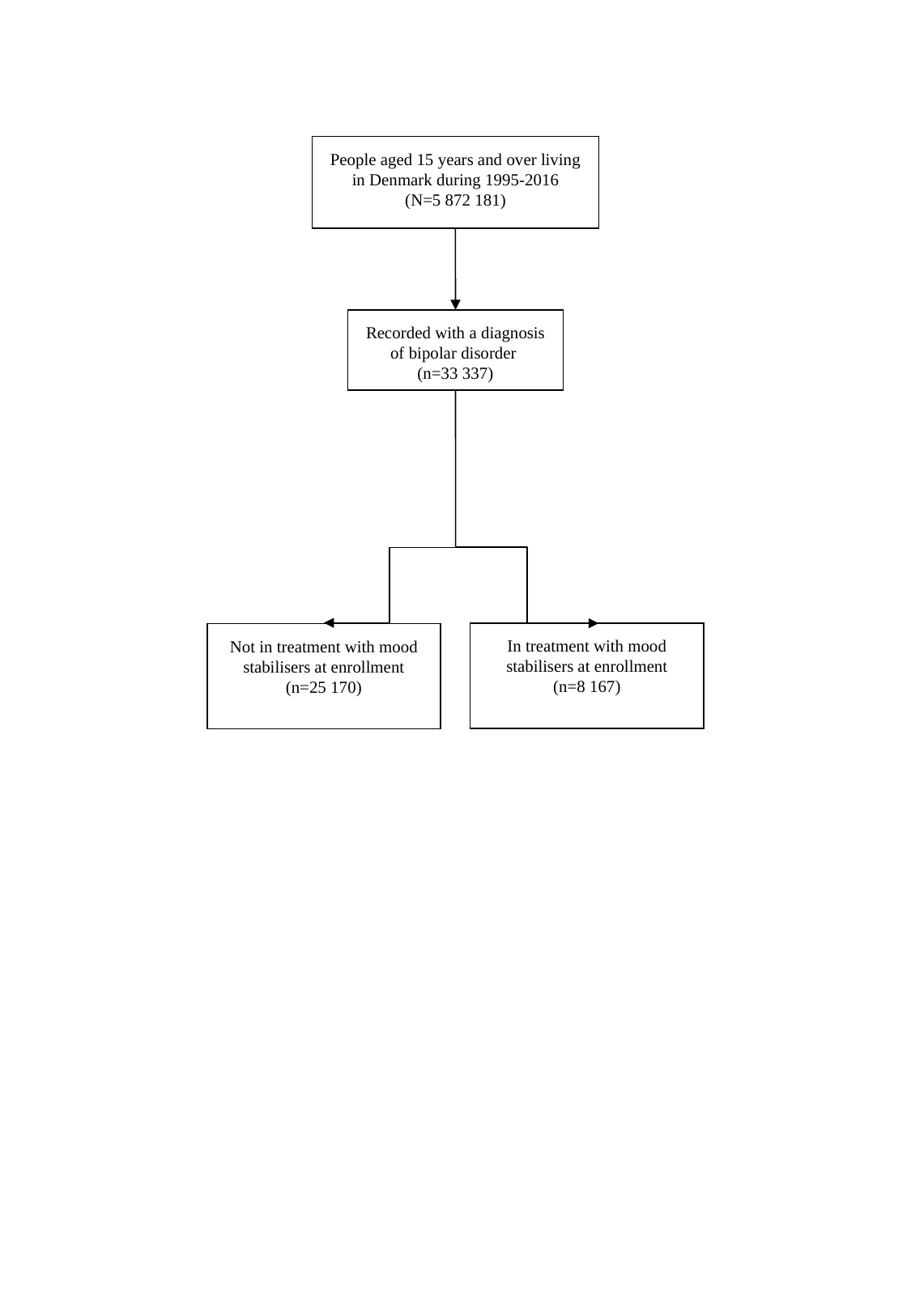

People aged 15 years and over living in Denmark during 1995-2016
(N=5 872 181)
Recorded with a diagnosis of bipolar disorder
(n=33 337)
In treatment with mood stabilisers at enrollment
(n=8 167)
Not in treatment with mood stabilisers at enrollment
(n=25 170)